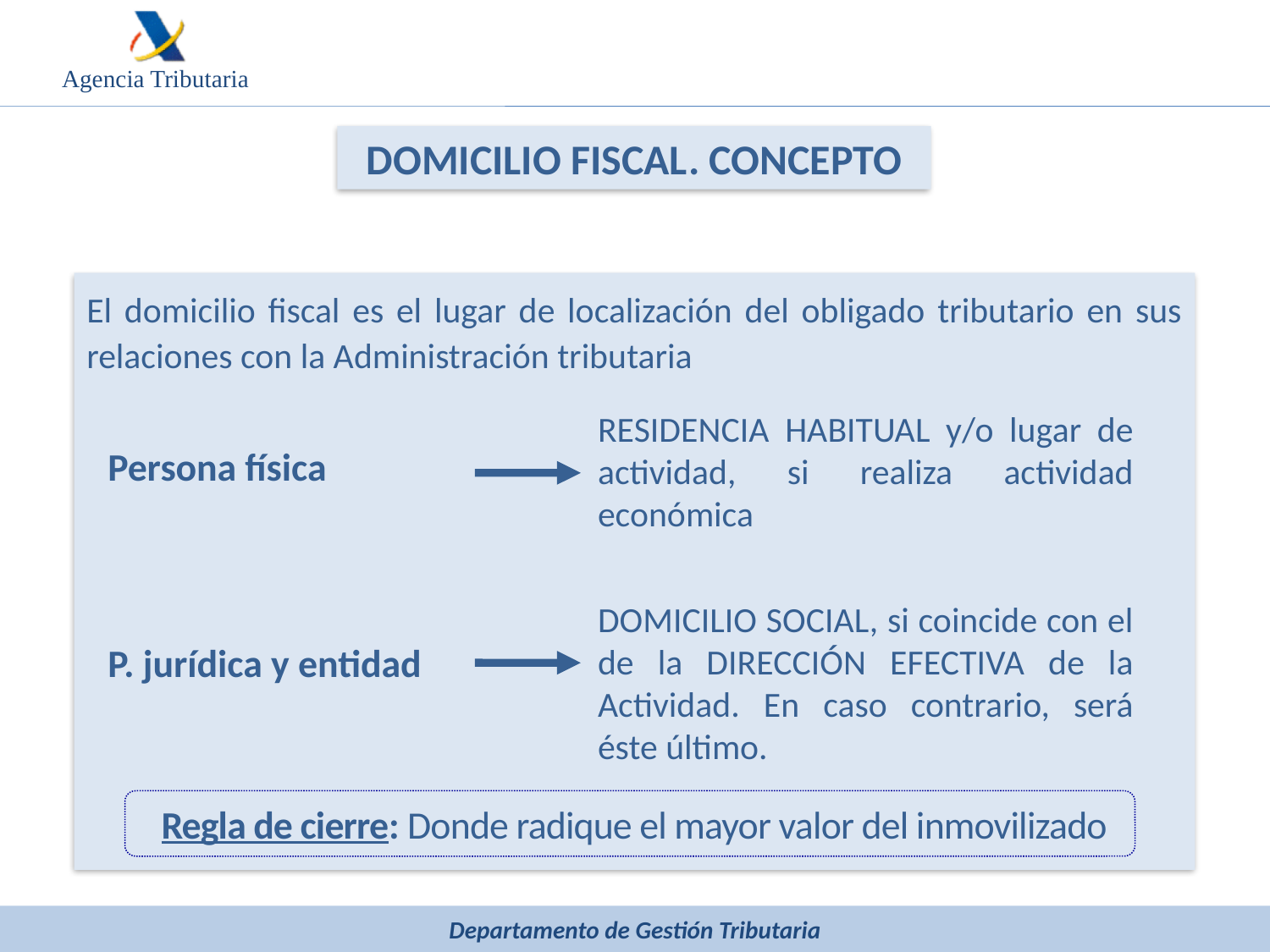

DOMICILIO FISCAL. CONCEPTO

El domicilio fiscal es el lugar de localización del obligado tributario en sus relaciones con la Administración tributaria
RESIDENCIA HABITUAL y/o lugar de actividad, si realiza actividad económica

DOMICILIO SOCIAL, si coincide con el de la DIRECCIÓN EFECTIVA de la Actividad. En caso contrario, será éste último.
Persona física

P. jurídica y entidad

  Regla de cierre: Donde radique el mayor valor del inmovilizado